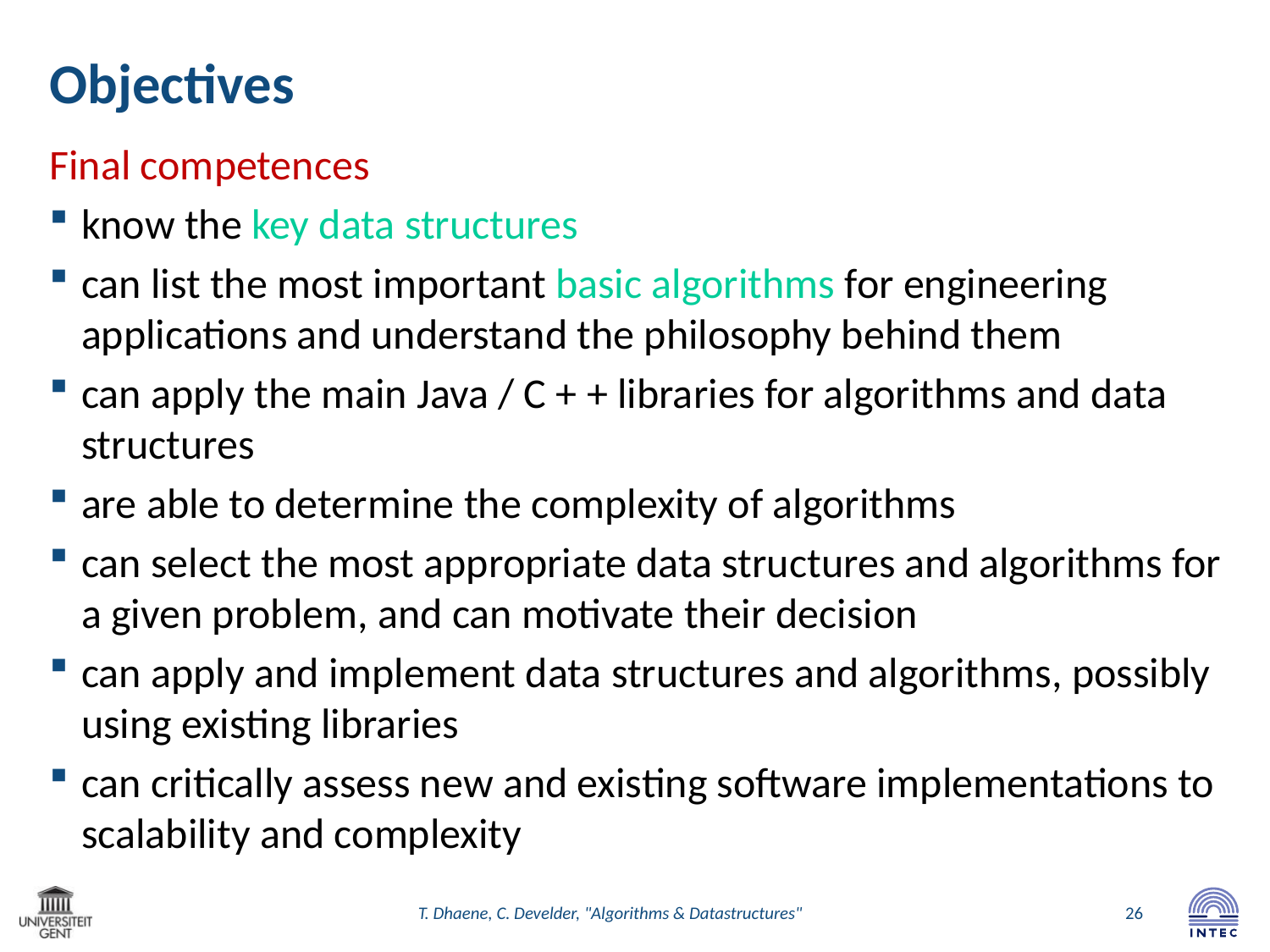

# Objectives
Final competences
know the key data structures
can list the most important basic algorithms for engineering applications and understand the philosophy behind them
can apply the main Java / C + + libraries for algorithms and data structures
are able to determine the complexity of algorithms
can select the most appropriate data structures and algorithms for a given problem, and can motivate their decision
can apply and implement data structures and algorithms, possibly using existing libraries
can critically assess new and existing software implementations to scalability and complexity

T. Dhaene, C. Develder, "Algorithms & Datastructures"
26